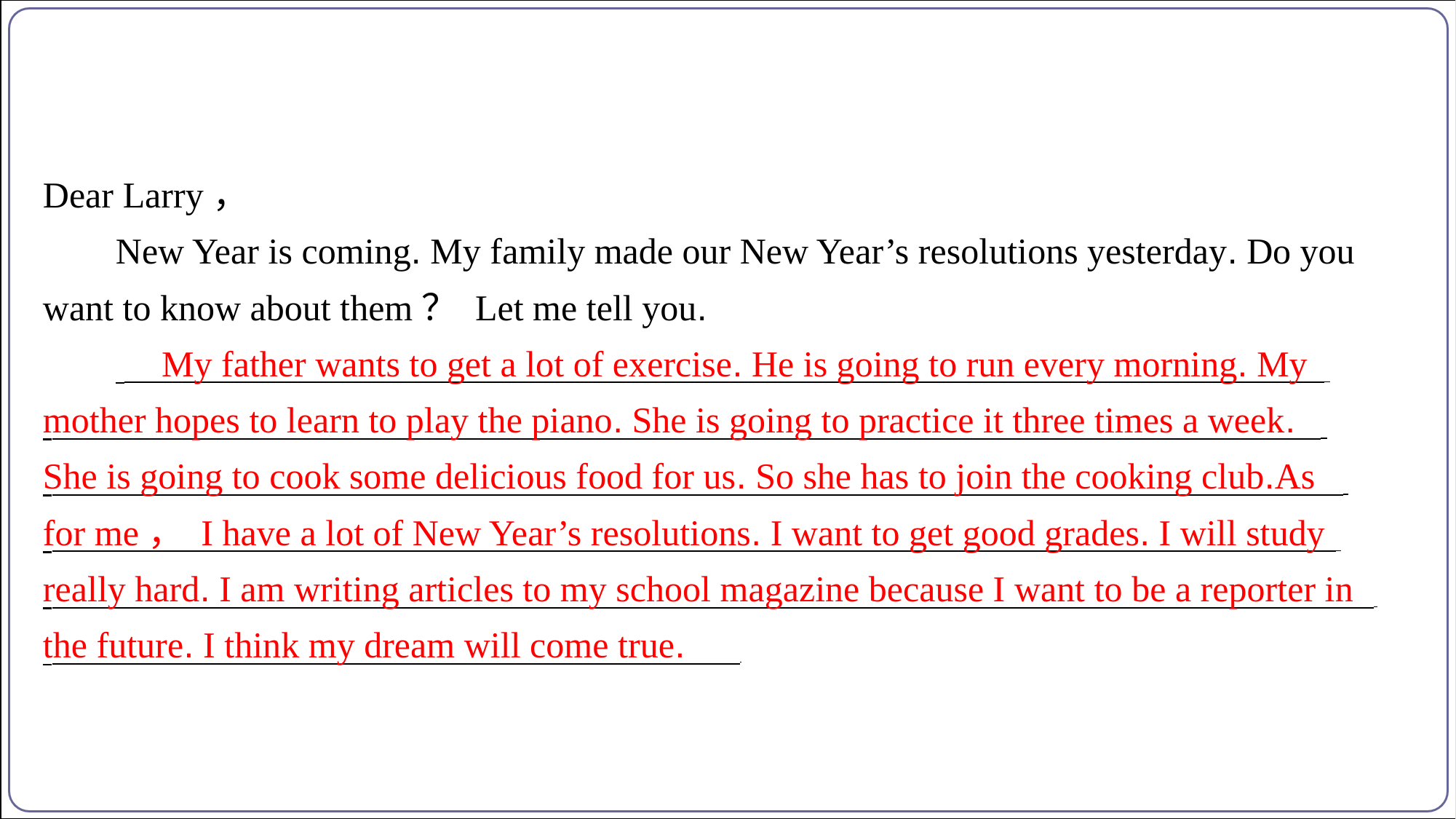

Dear Larry，
New Year is coming. My family made our New Year’s resolutions yesterday. Do you
want to know about them？ Let me tell you.
 　My father wants to get a lot of exercise. He is going to run every morning. My
mother hopes to learn to play the piano. She is going to practice it three times a week.
She is going to cook some delicious food for us. So she has to join the cooking club.As
for me， I have a lot of New Year’s resolutions. I want to get good grades. I will study
really hard. I am writing articles to my school magazine because I want to be a reporter in
the future. I think my dream will come true.
                                                                                                                                                               ⁠
                                                                                                                                                                        ⁠
                                                                                                                                                                           ⁠
                                                                                                                                                                          ⁠
                                                                                                                                                                               ⁠
                                                                                            ⁠